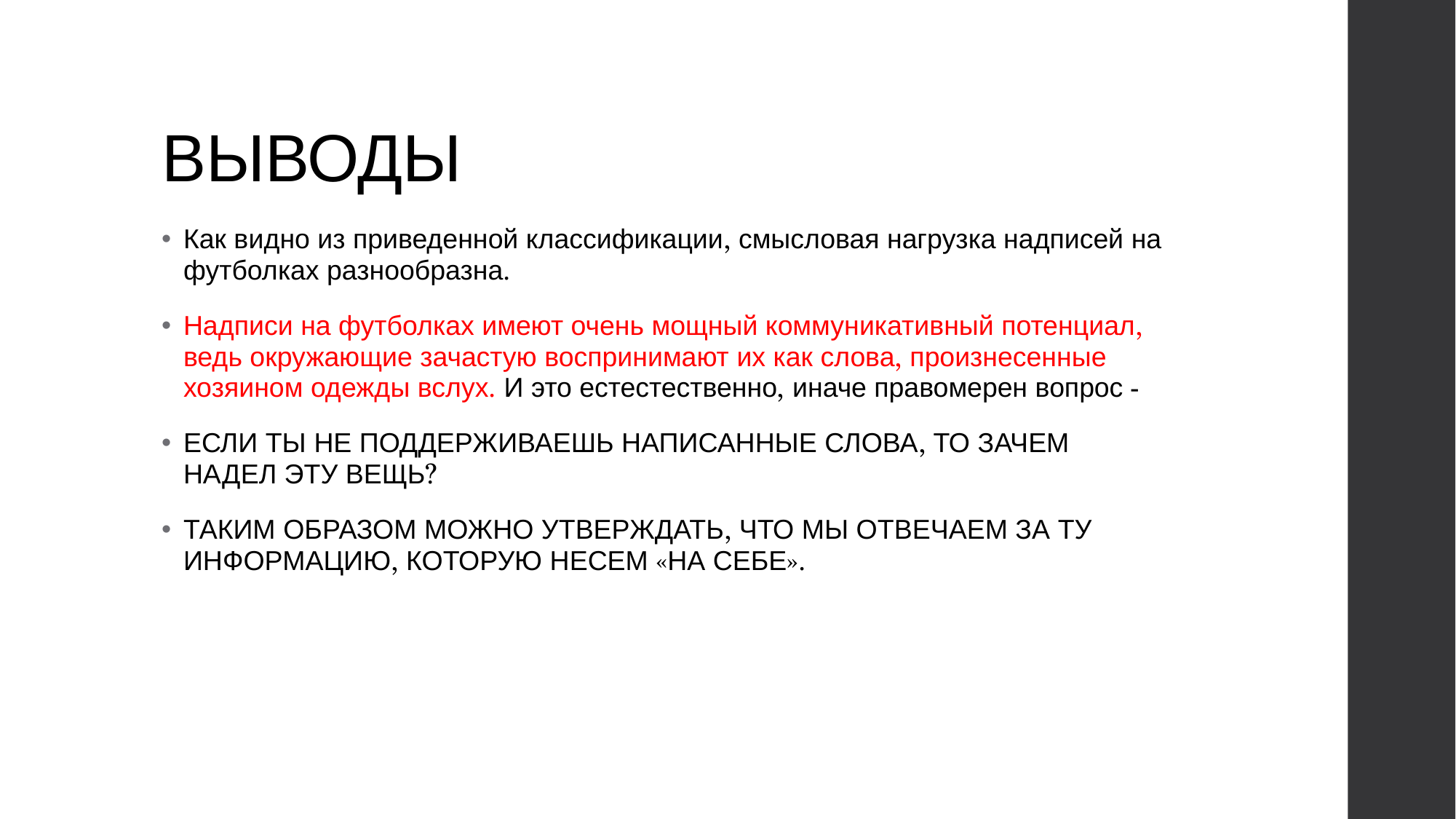

# ВЫВОДЫ
Как видно из приведенной классификации, смысловая нагрузка надписей на футболках разнообразна.
Надписи на футболках имеют очень мощный коммуникативный потенциал, ведь окружающие зачастую воспринимают их как слова, произнесенные хозяином одежды вслух. И это естестественно, иначе правомерен вопрос -
ЕСЛИ ТЫ НЕ ПОДДЕРЖИВАЕШЬ НАПИСАННЫЕ СЛОВА, ТО ЗАЧЕМ НАДЕЛ ЭТУ ВЕЩЬ?
ТАКИМ ОБРАЗОМ МОЖНО УТВЕРЖДАТЬ, ЧТО МЫ ОТВЕЧАЕМ ЗА ТУ ИНФОРМАЦИЮ, КОТОРУЮ НЕСЕМ «НА СЕБЕ».